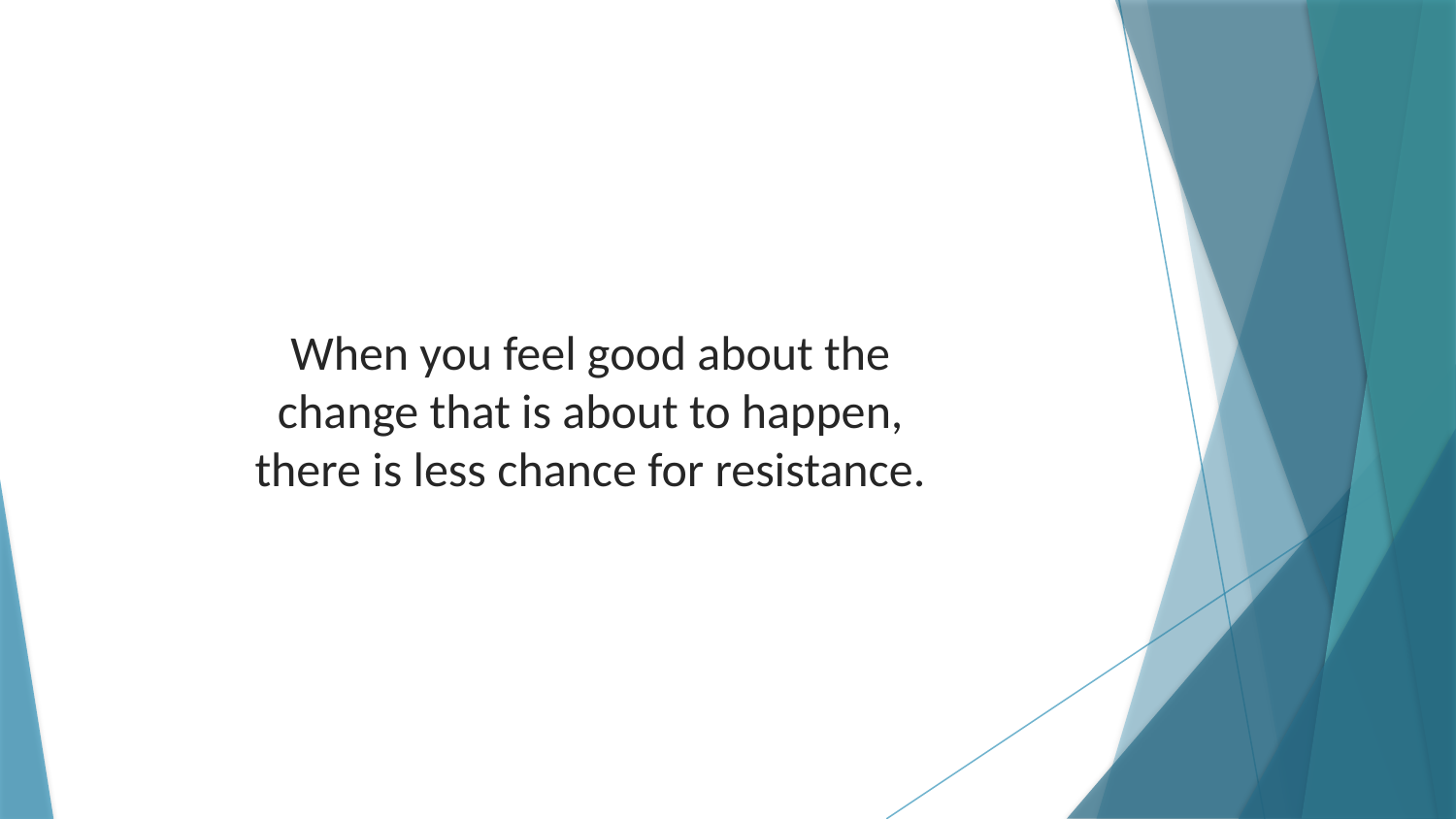

When you feel good about the change that is about to happen, there is less chance for resistance.